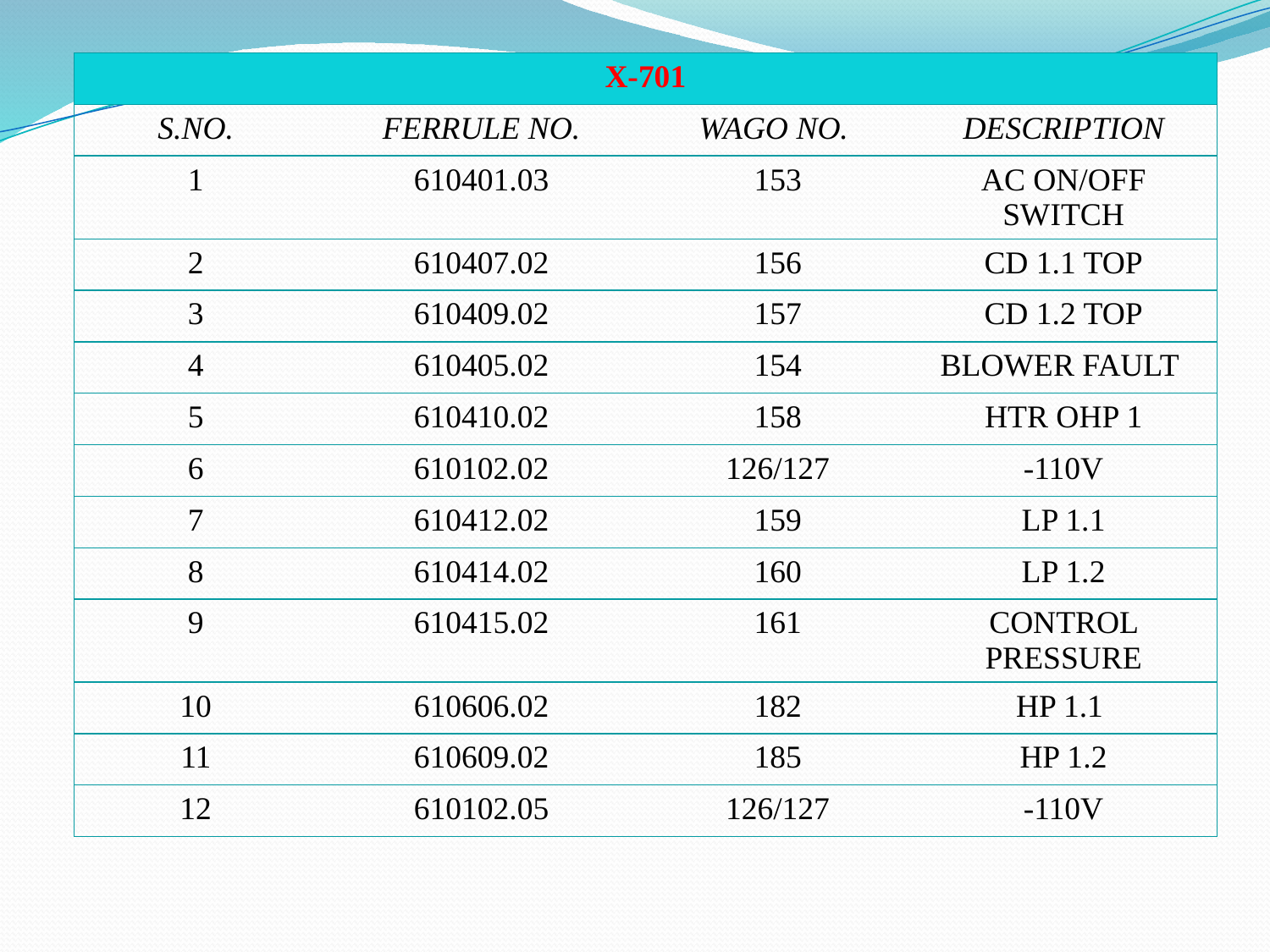

| X-701 |  |  |  |
| --- | --- | --- | --- |
| S.NO. | FERRULE NO. | WAGO NO. | DESCRIPTION |
| 1 | 610401.03 | 153 | AC ON/OFF SWITCH |
| 2 | 610407.02 | 156 | CD 1.1 TOP |
| 3 | 610409.02 | 157 | CD 1.2 TOP |
| 4 | 610405.02 | 154 | BLOWER FAULT |
| 5 | 610410.02 | 158 | HTR OHP 1 |
| 6 | 610102.02 | 126/127 | -110V |
| 7 | 610412.02 | 159 | LP 1.1 |
| 8 | 610414.02 | 160 | LP 1.2 |
| 9 | 610415.02 | 161 | CONTROL PRESSURE |
| 10 | 610606.02 | 182 | HP 1.1 |
| 11 | 610609.02 | 185 | HP 1.2 |
| 12 | 610102.05 | 126/127 | -110V |